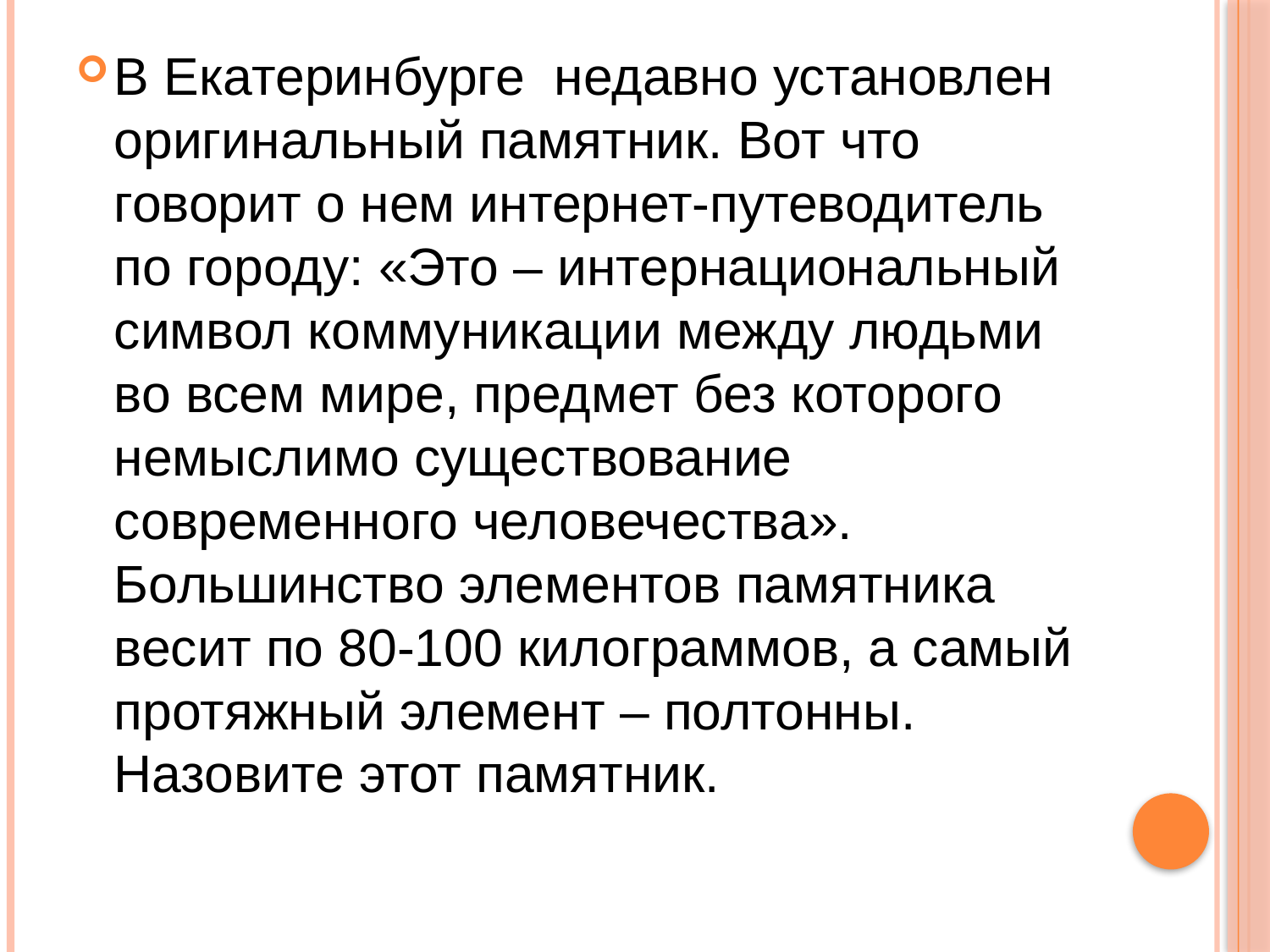

В Екатеринбурге  недавно установлен оригинальный памятник. Вот что говорит о нем интернет-путеводитель по городу: «Это – интернациональный символ коммуникации между людьми во всем мире, предмет без которого немыслимо существование современного человечества». Большинство элементов памятника весит по 80-100 килограммов, а самый протяжный элемент – полтонны. Назовите этот памятник.
#